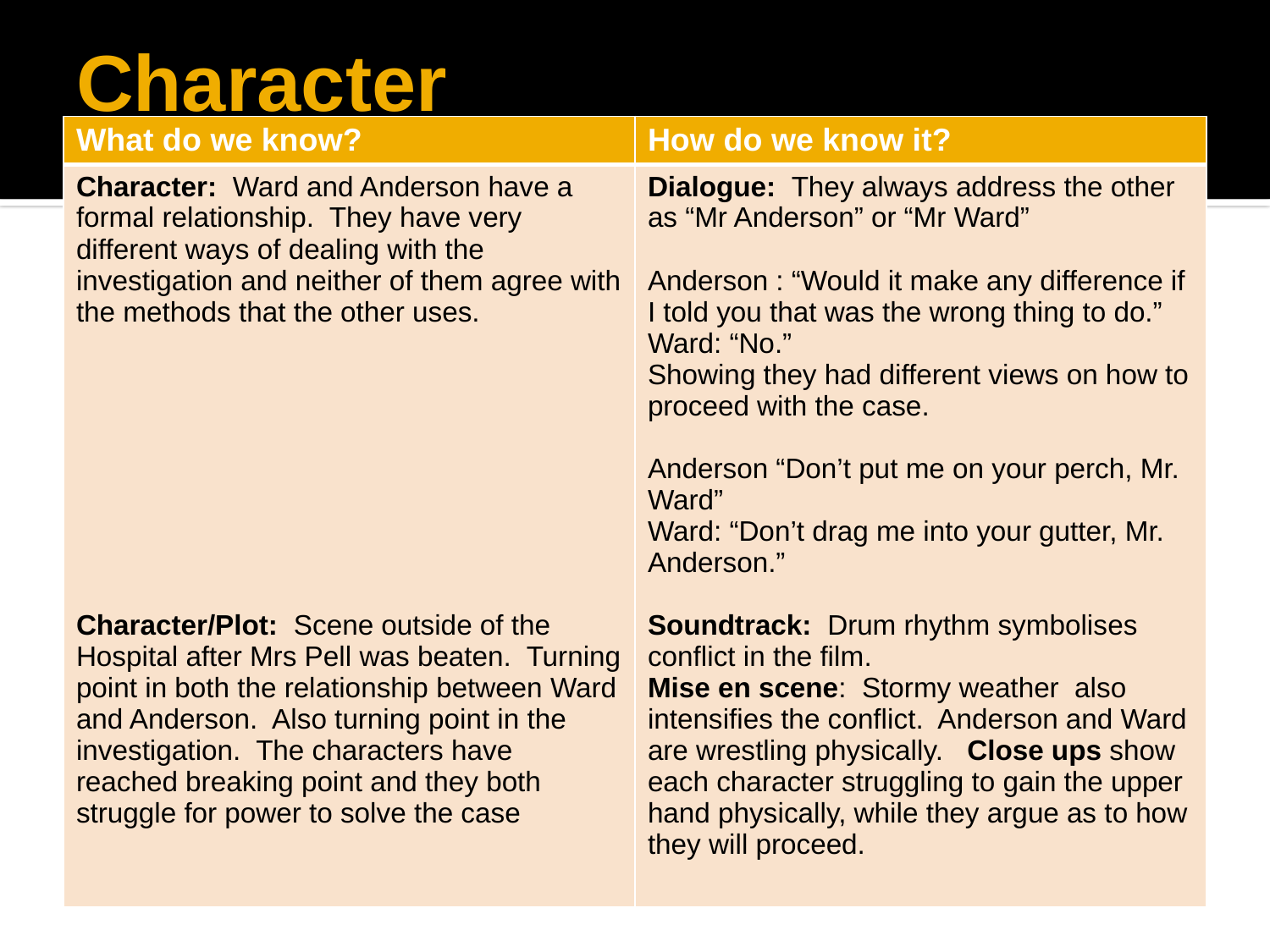

# Character
| What do we know? | How do we know it? |
| --- | --- |
| Character: Ward and Anderson have a formal relationship. They have very different ways of dealing with the investigation and neither of them agree with the methods that the other uses. Character/Plot: Scene outside of the Hospital after Mrs Pell was beaten. Turning point in both the relationship between Ward and Anderson. Also turning point in the investigation. The characters have reached breaking point and they both struggle for power to solve the case | Dialogue: They always address the other as “Mr Anderson” or “Mr Ward” Anderson : “Would it make any difference if I told you that was the wrong thing to do.” Ward: “No.” Showing they had different views on how to proceed with the case. Anderson “Don’t put me on your perch, Mr. Ward” Ward: “Don’t drag me into your gutter, Mr. Anderson.” Soundtrack: Drum rhythm symbolises conflict in the film. Mise en scene: Stormy weather also intensifies the conflict. Anderson and Ward are wrestling physically. Close ups show each character struggling to gain the upper hand physically, while they argue as to how they will proceed. |